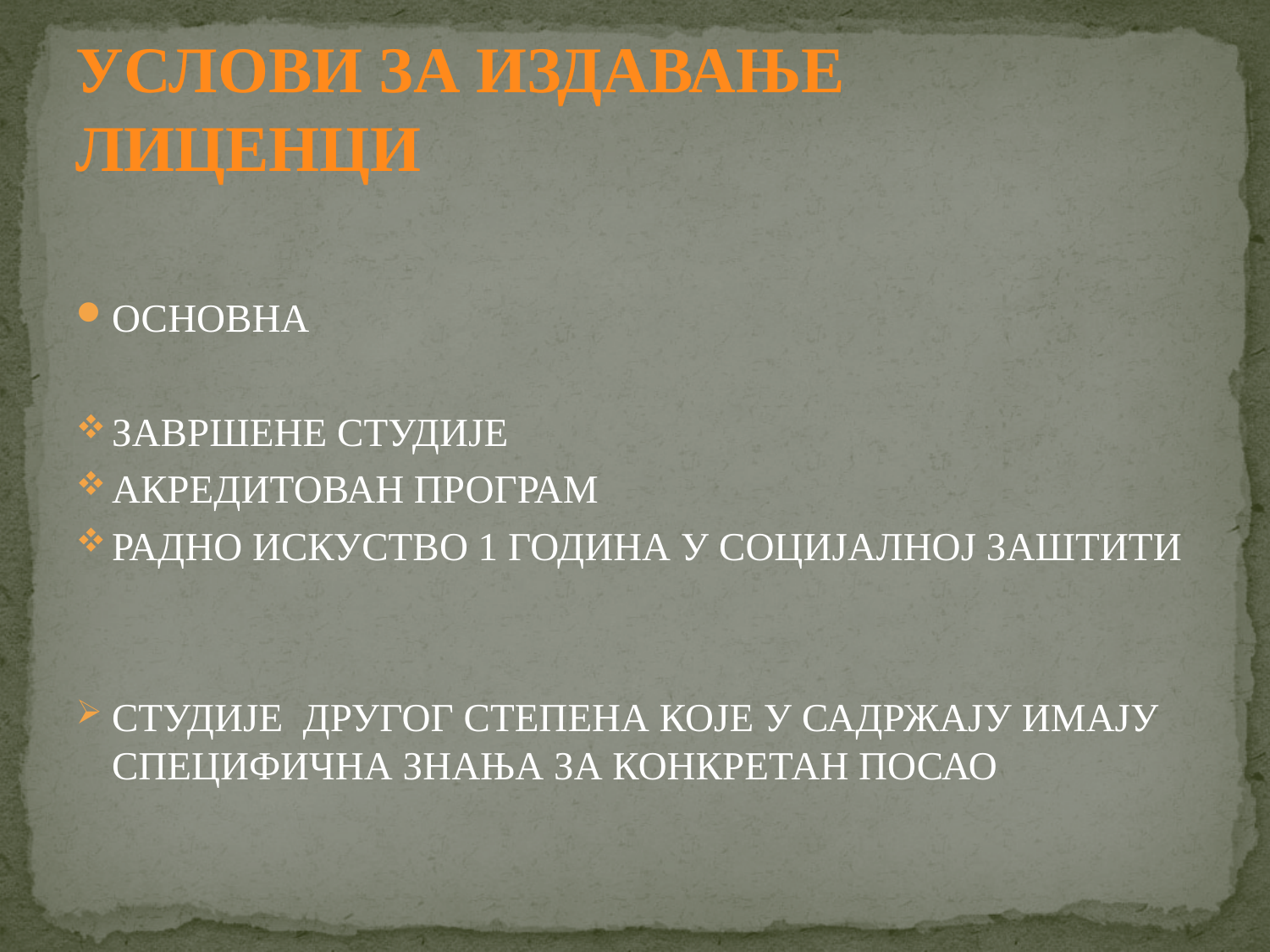

# УСЛОВИ ЗА ИЗДАВАЊЕ ЛИЦЕНЦИ
ОСНОВНА

ЗАВРШЕНЕ СТУДИЈЕ
АКРЕДИТОВАН ПРОГРАМ
РАДНО ИСКУСТВО 1 ГОДИНА У СОЦИЈАЛНОЈ ЗАШТИТИ

СТУДИЈЕ  ДРУГОГ СТЕПЕНА КОЈЕ У САДРЖАЈУ ИМАЈУ СПЕЦИФИЧНА ЗНАЊА ЗА КОНКРЕТАН ПОСАО